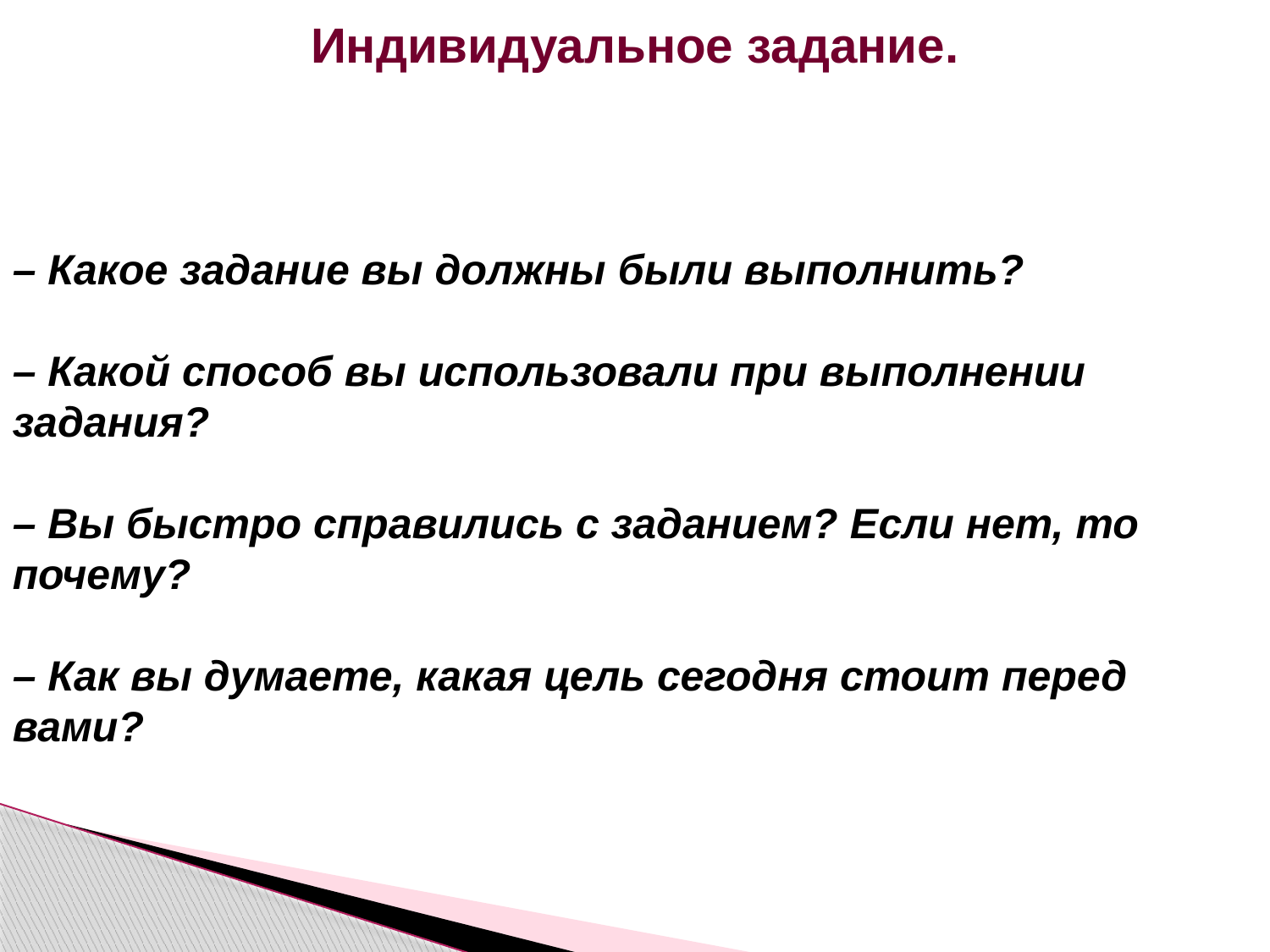

# Индивидуальное задание.

– Какое задание вы должны были выполнить?

– Какой способ вы использовали при выполнении задания?

– Вы быстро справились с заданием? Если нет, то почему?

– Как вы думаете, какая цель сегодня стоит перед вами?